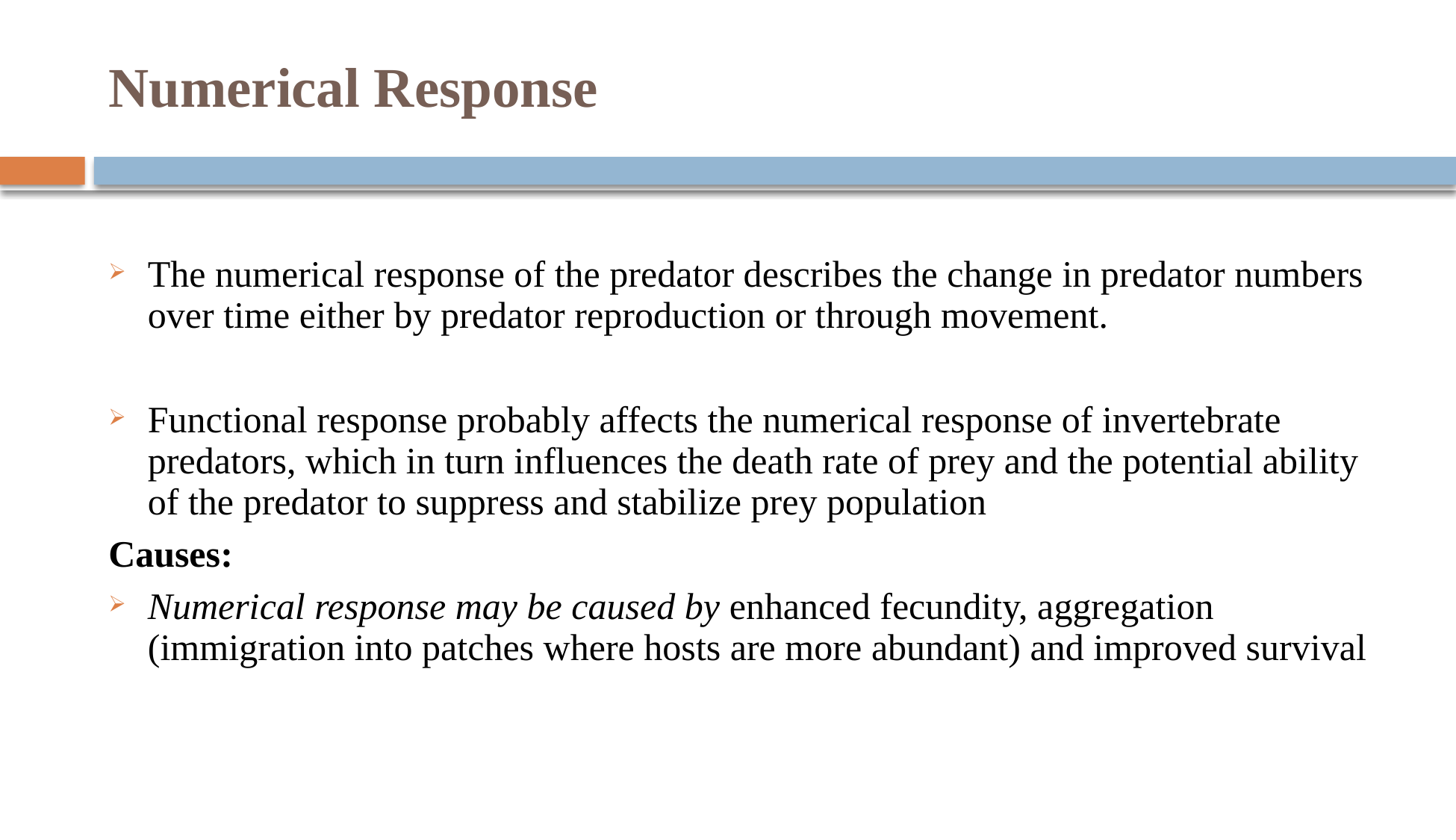

# Numerical Response

The numerical response of the predator describes the change in predator numbers over time either by predator reproduction or through movement.

Functional response probably affects the numerical response of invertebrate predators, which in turn influences the death rate of prey and the potential ability of the predator to suppress and stabilize prey population
Causes:
Numerical response may be caused by enhanced fecundity, aggregation (immigration into patches where hosts are more abundant) and improved survival